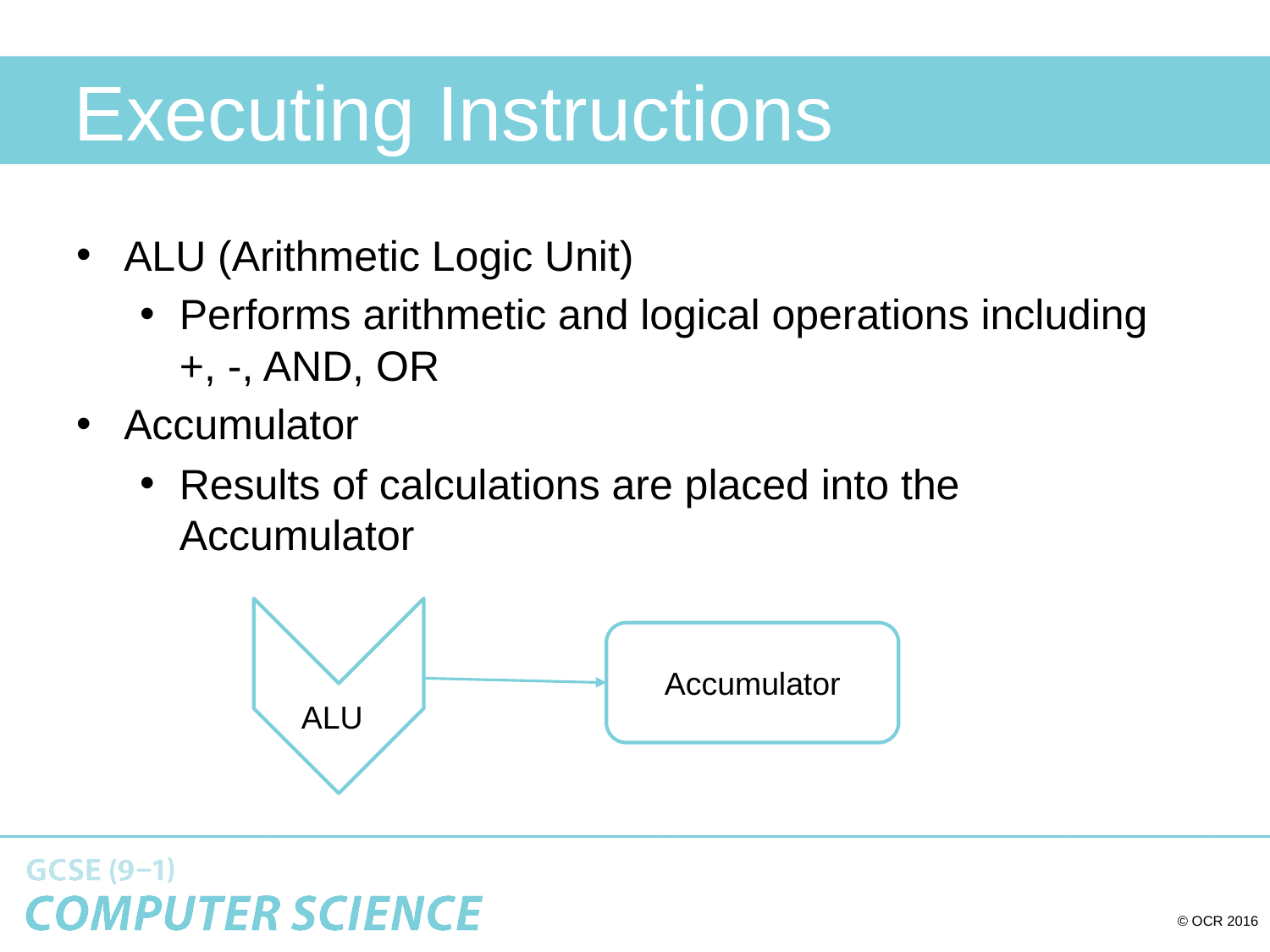

# Executing Instructions
ALU (Arithmetic Logic Unit)
Performs arithmetic and logical operations including +, -, AND, OR
Accumulator
Results of calculations are placed into the Accumulator

Accumulator
ALU